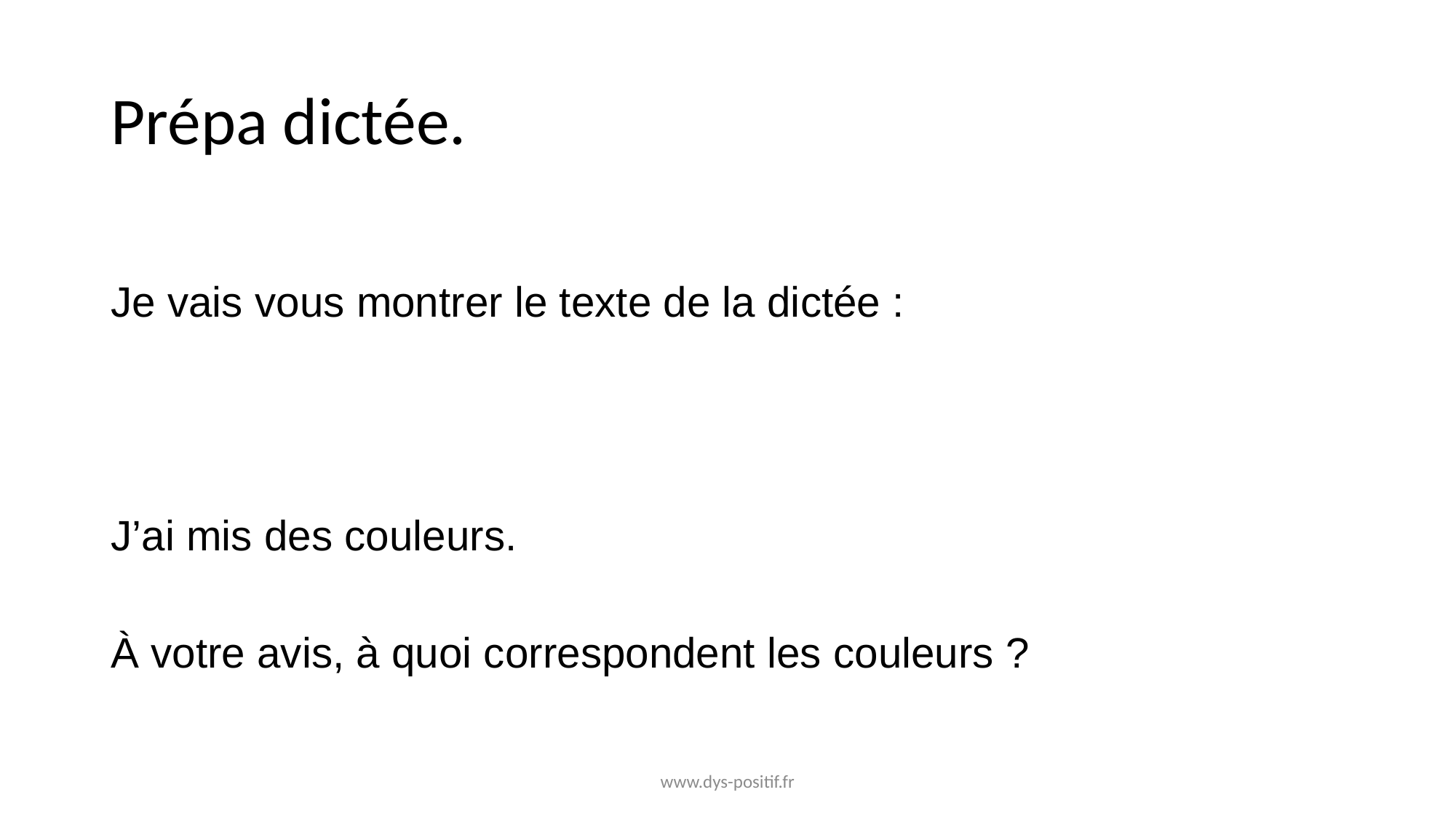

# Prépa dictée.
Je vais vous montrer le texte de la dictée :

J’ai mis des couleurs.
À votre avis, à quoi correspondent les couleurs ?
www.dys-positif.fr